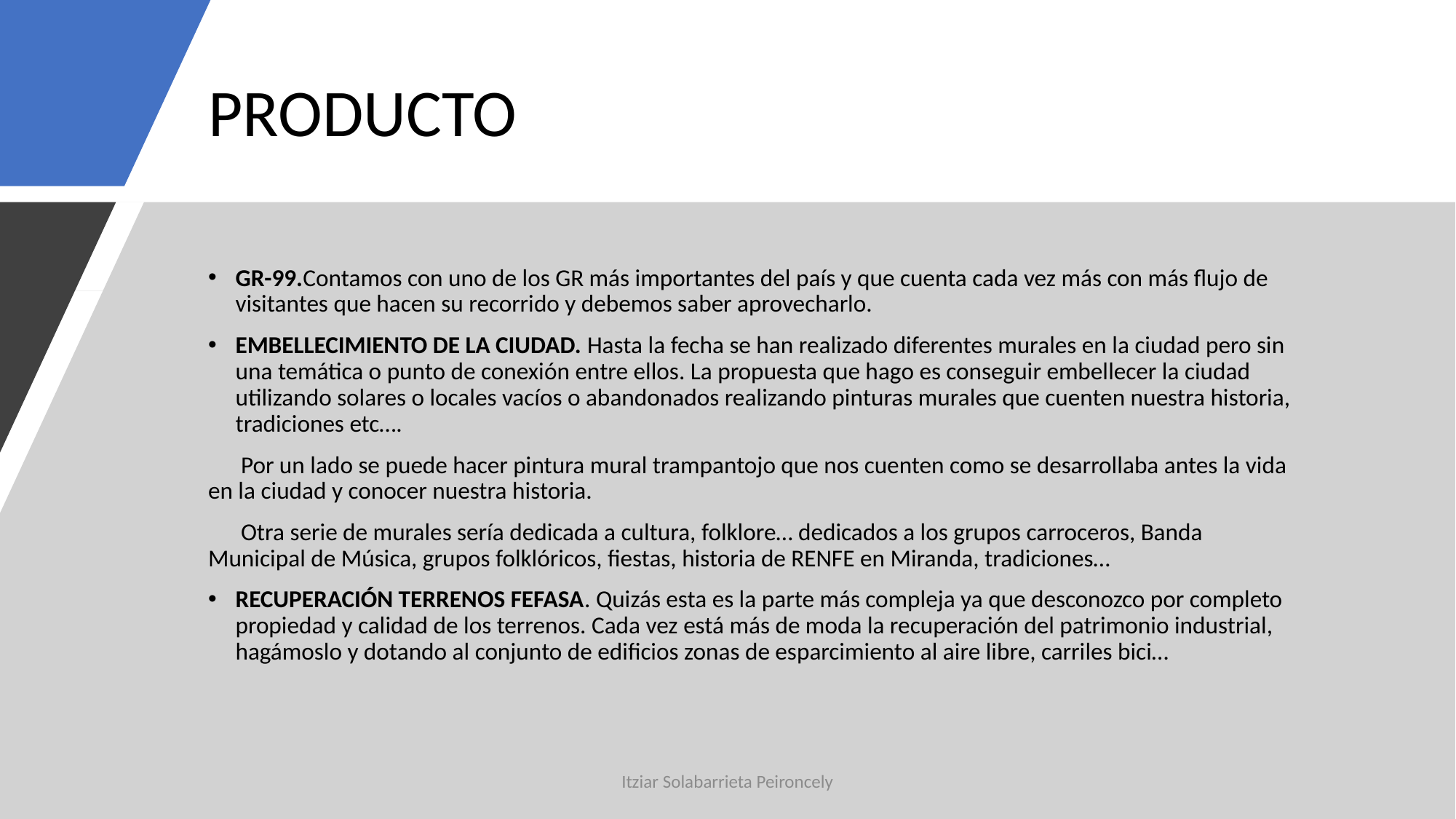

# PRODUCTO

GR-99.Contamos con uno de los GR más importantes del país y que cuenta cada vez más con más flujo de visitantes que hacen su recorrido y debemos saber aprovecharlo.
EMBELLECIMIENTO DE LA CIUDAD. Hasta la fecha se han realizado diferentes murales en la ciudad pero sin una temática o punto de conexión entre ellos. La propuesta que hago es conseguir embellecer la ciudad utilizando solares o locales vacíos o abandonados realizando pinturas murales que cuenten nuestra historia, tradiciones etc….
      Por un lado se puede hacer pintura mural trampantojo que nos cuenten como se desarrollaba antes la vida  en la ciudad y conocer nuestra historia.
      Otra serie de murales sería dedicada a cultura, folklore… dedicados a los grupos carroceros, Banda Municipal de Música, grupos folklóricos, fiestas, historia de RENFE en Miranda, tradiciones…
RECUPERACIÓN TERRENOS FEFASA. Quizás esta es la parte más compleja ya que desconozco por completo propiedad y calidad de los terrenos. Cada vez está más de moda la recuperación del patrimonio industrial, hagámoslo y dotando al conjunto de edificios zonas de esparcimiento al aire libre, carriles bici…

Itziar Solabarrieta Peironcely